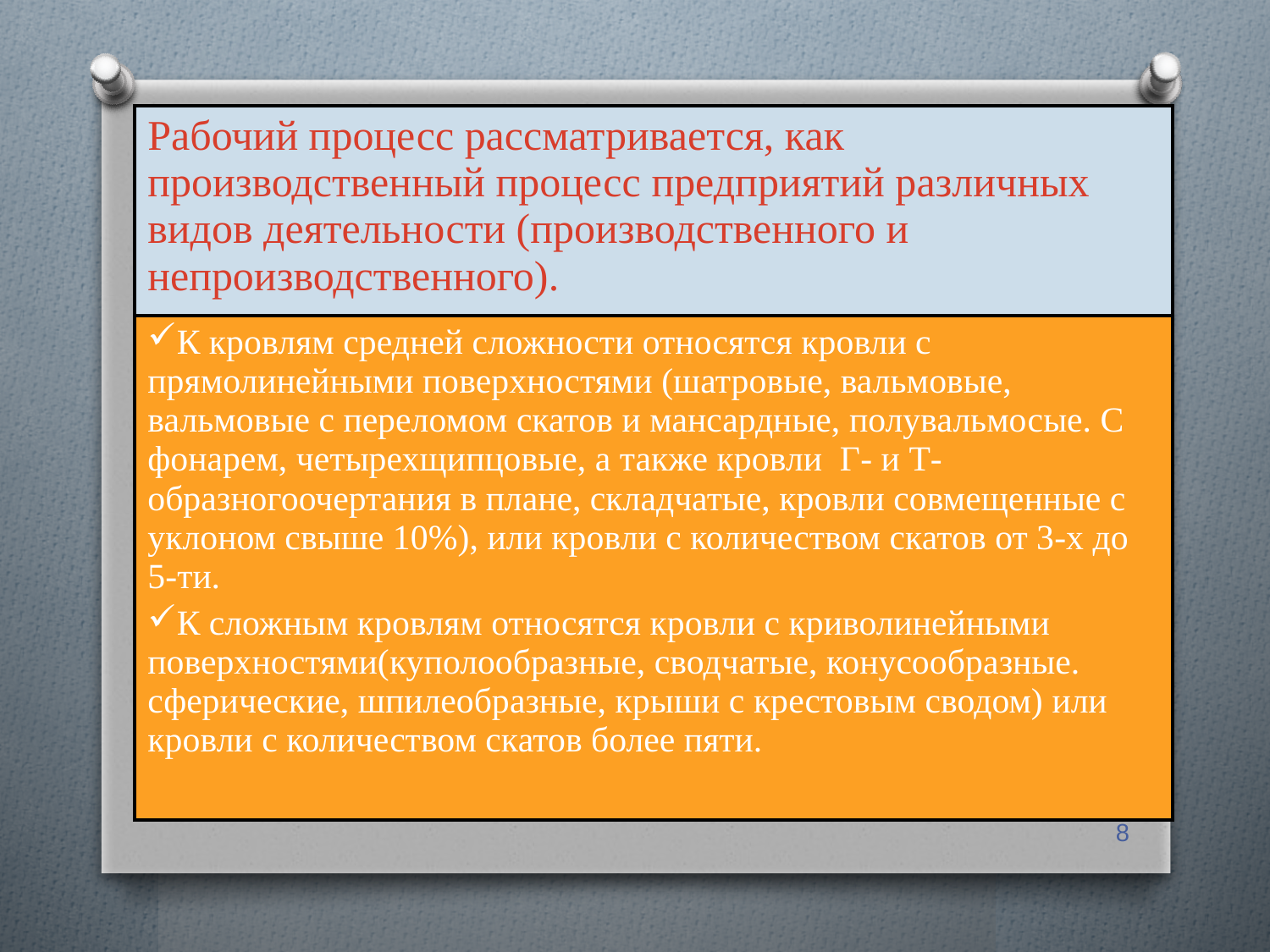

| Рабочий процесс рассматривается, как производственный процесс предприятий различных видов деятельности (производственного и непроизводственного). |
| --- |
| К кровлям средней сложности относятся кровли с прямолинейными поверхностями (шатровые, вальмовые, вальмовые с переломом скатов и мансардные, полувальмосые. С фонарем, четырехщипцовые, а также кровли Г- и Т- образногоочертания в плане, складчатые, кровли совмещенные с уклоном свыше 10%), или кровли с количеством скатов от 3-х до 5-ти. К сложным кровлям относятся кровли с криволинейными поверхностями(куполообразные, сводчатые, конусообразные. сферические, шпилеобразные, крыши с крестовым сводом) или кровли с количеством скатов более пяти. |

8